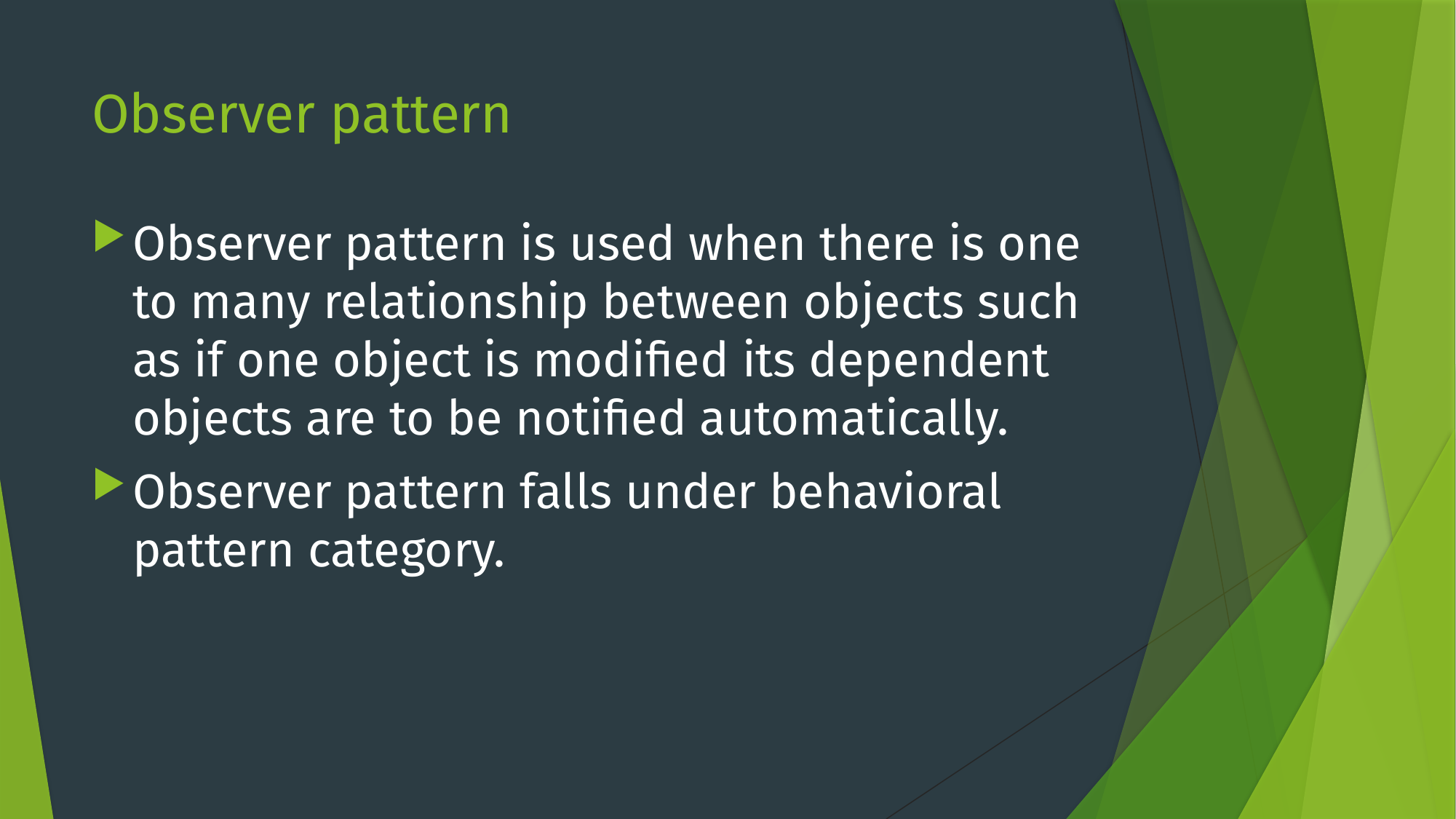

# Observer pattern
Observer pattern is used when there is one to many relationship between objects such as if one object is modified its dependent objects are to be notified automatically.
Observer pattern falls under behavioral pattern category.